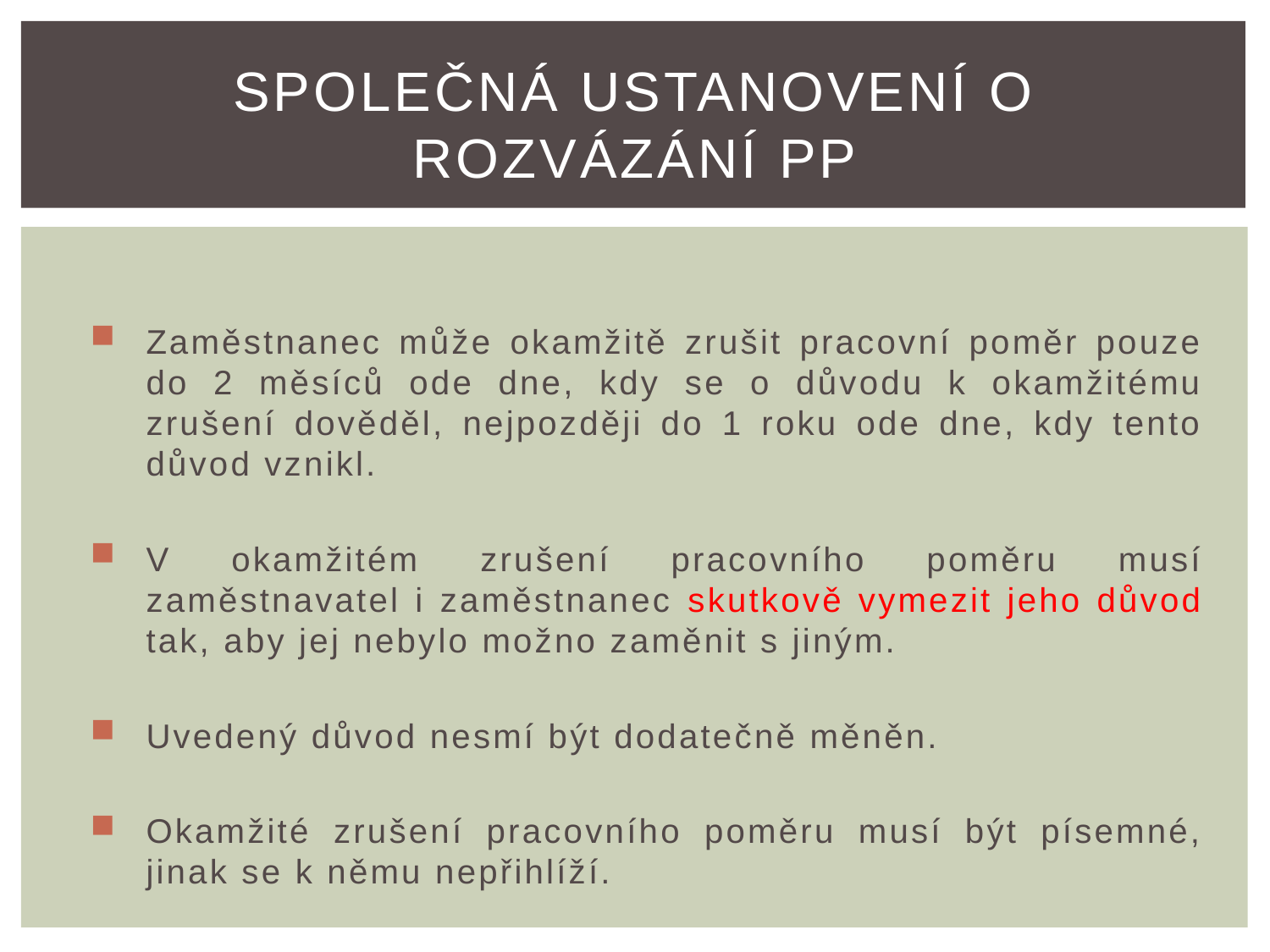

# společná ustanovení o rozvázání pp

Zaměstnanec může okamžitě zrušit pracovní poměr pouze do 2 měsíců ode dne, kdy se o důvodu k okamžitému zrušení dověděl, nejpozději do 1 roku ode dne, kdy tento důvod vznikl.

V okamžitém zrušení pracovního poměru musí zaměstnavatel i zaměstnanec skutkově vymezit jeho důvod tak, aby jej nebylo možno zaměnit s jiným.

Uvedený důvod nesmí být dodatečně měněn.

Okamžité zrušení pracovního poměru musí být písemné, jinak se k němu nepřihlíží.